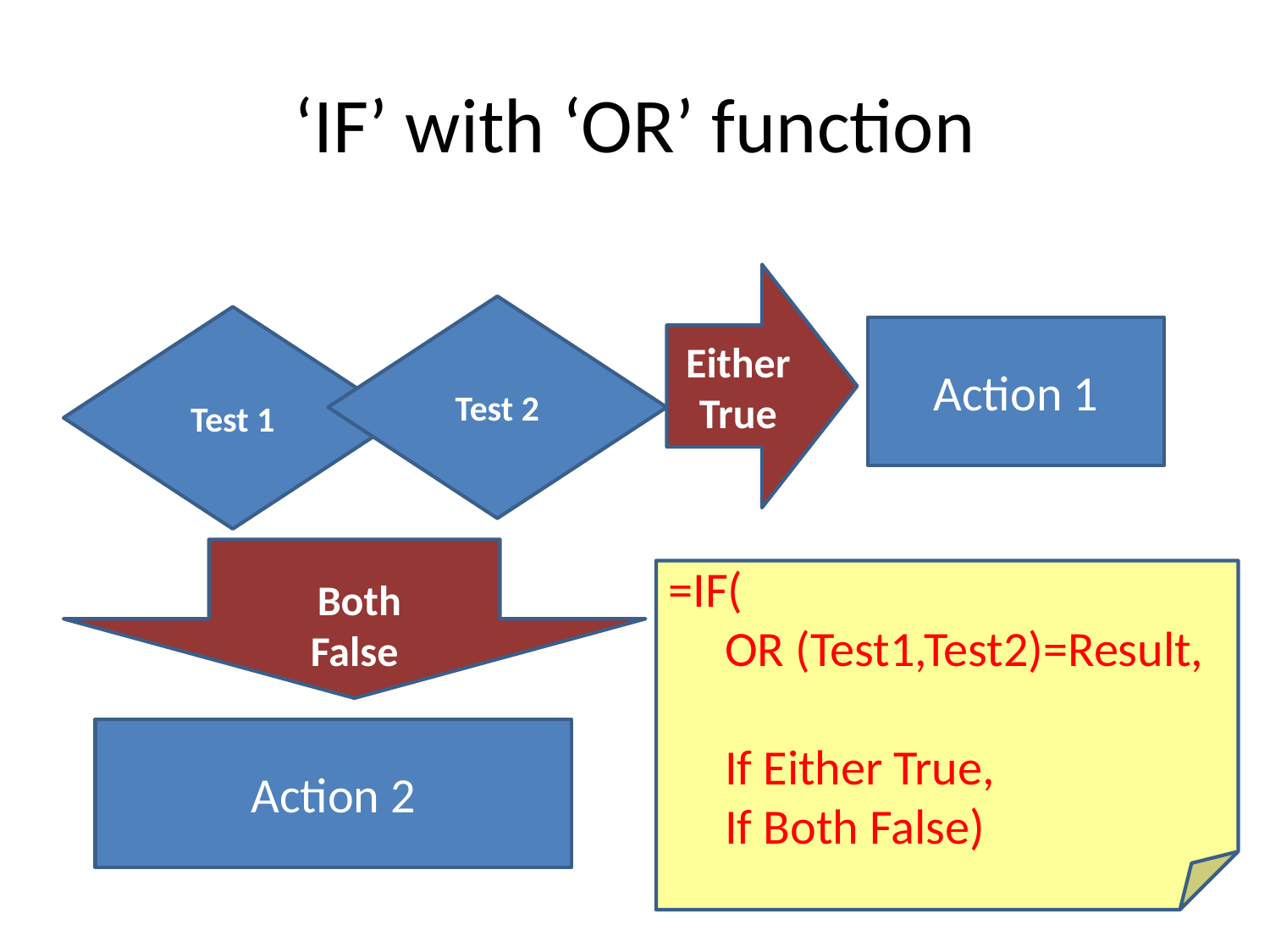

# ‘IF’ with ‘OR’ function
Either True
Test 2
Test 1
Action 1

 Both
False
=IF(
     OR (Test1,Test2)=Result,
     If Either True,
     If Both False)
Action 2